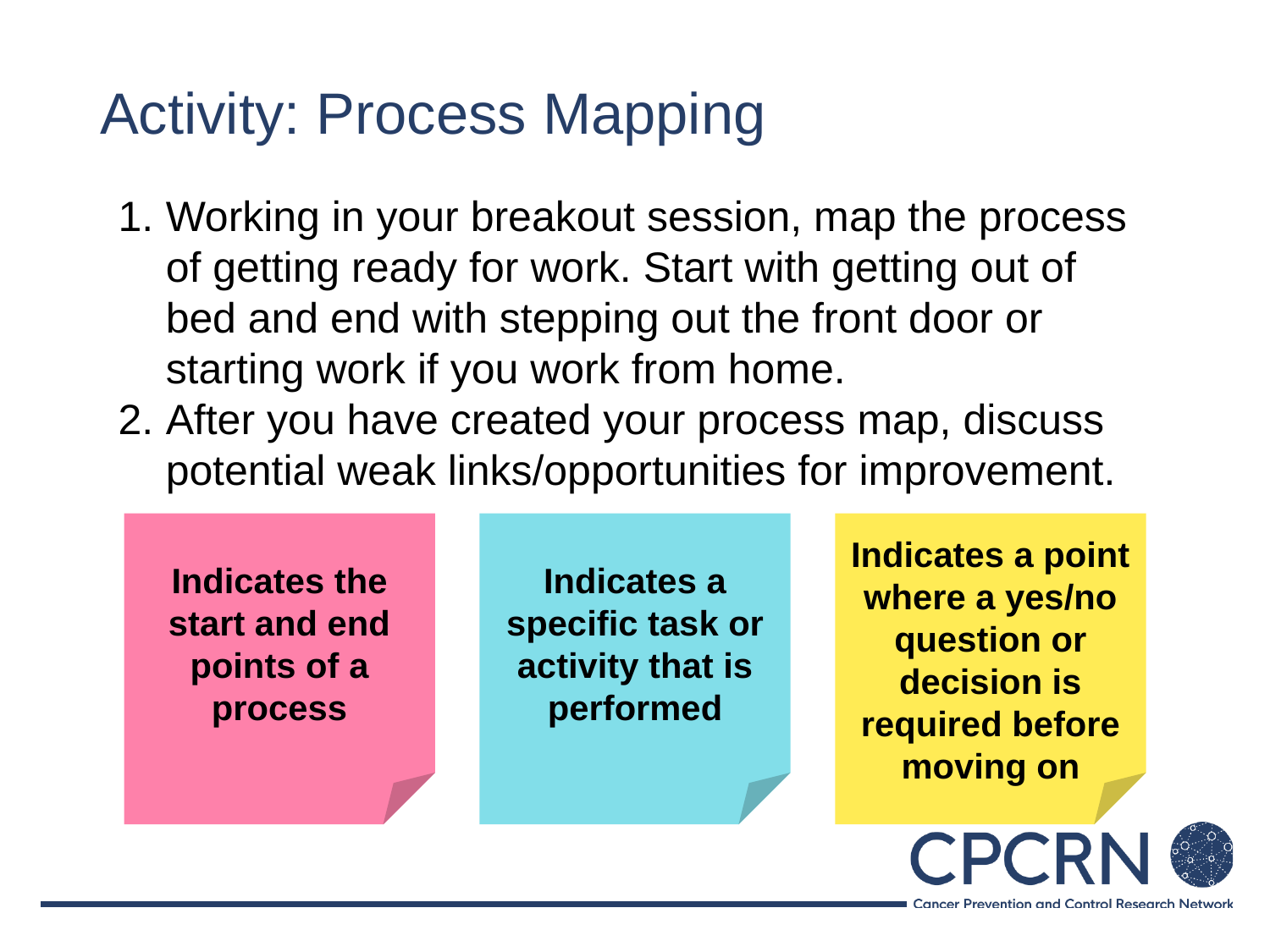

# Activity: Process Mapping
Working in your breakout session, map the process of getting ready for work. Start with getting out of bed and end with stepping out the front door or starting work if you work from home.
After you have created your process map, discuss potential weak links/opportunities for improvement.

Indicates the start and end points of a process
Indicates a specific task or activity that is performed

Indicates a point where a yes/no question or decision is required before moving on